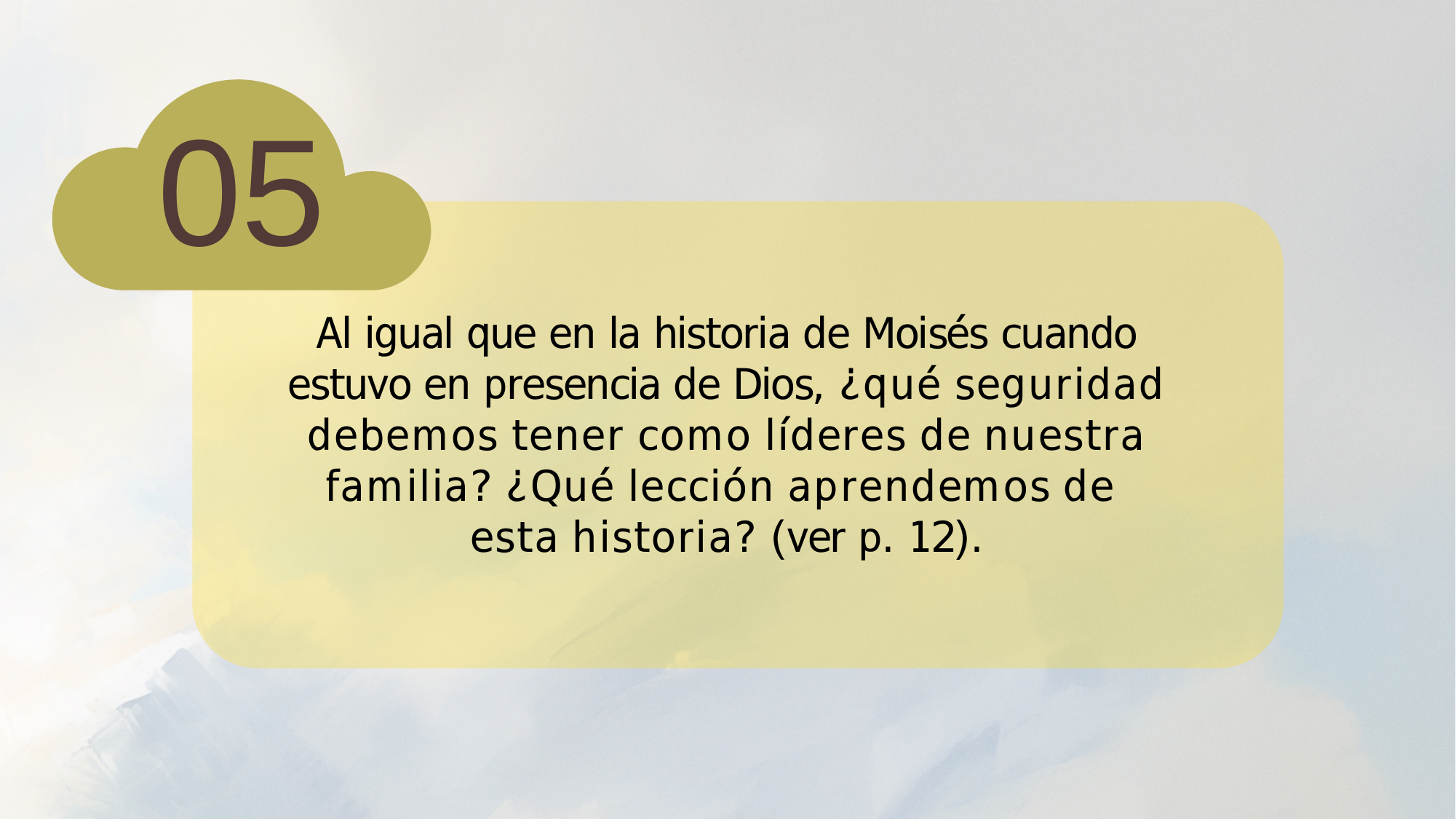

05

Al igual que en la historia de Moisés cuando estuvo en presencia de Dios, ¿qué seguridad debemos tener como líderes de nuestra familia? ¿Qué lección aprendemos de
esta historia? (ver p. 12).